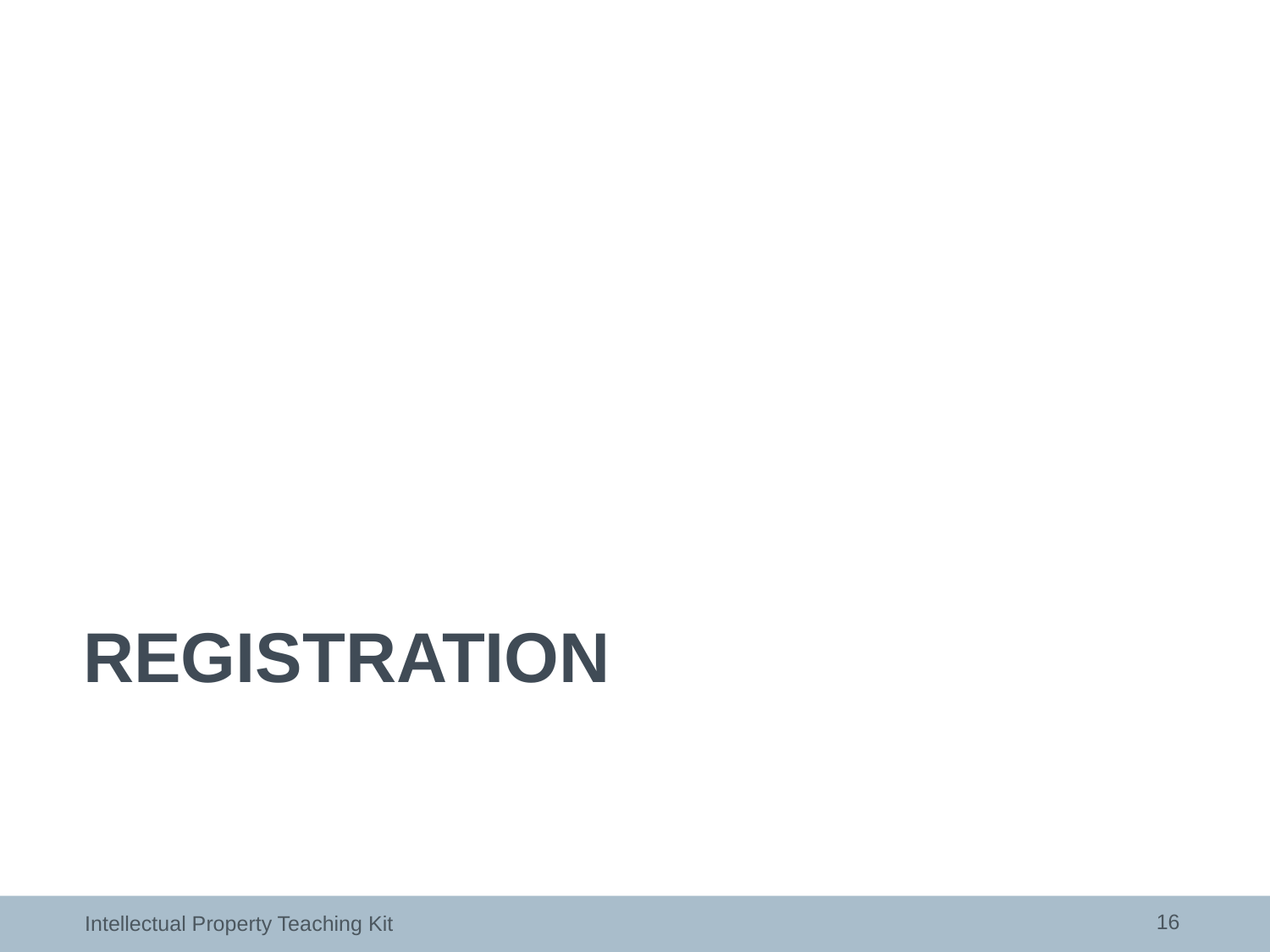

# registration
16
Intellectual Property Teaching Kit